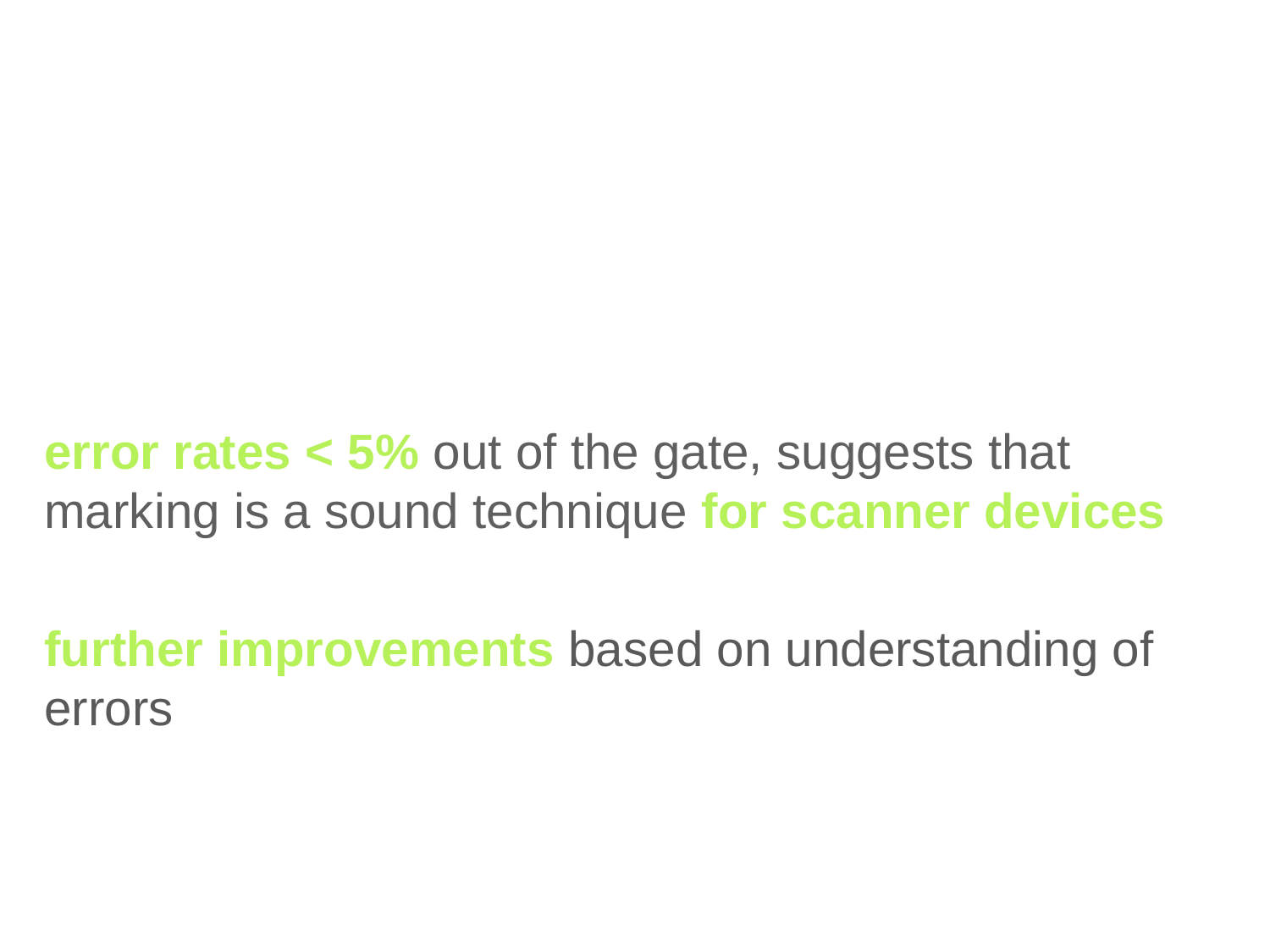

error rates < 5% out of the gate, suggests that marking is a sound technique for scanner devices

further improvements based on understanding of errors